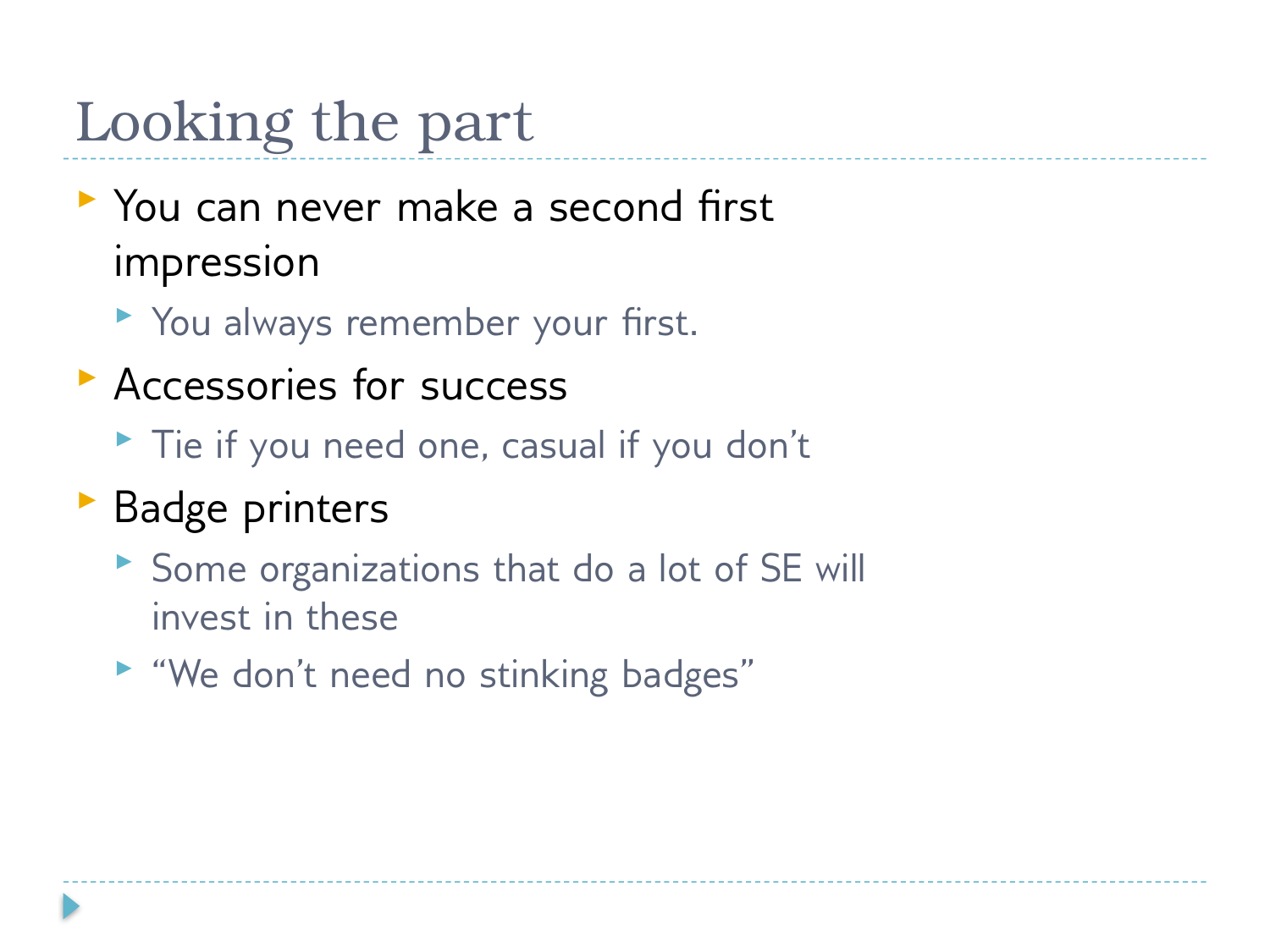

# Looking the part
You can never make a second first impression
You always remember your first.
Accessories for success
Tie if you need one, casual if you don’t
Badge printers
Some organizations that do a lot of SE will invest in these
“We don’t need no stinking badges”